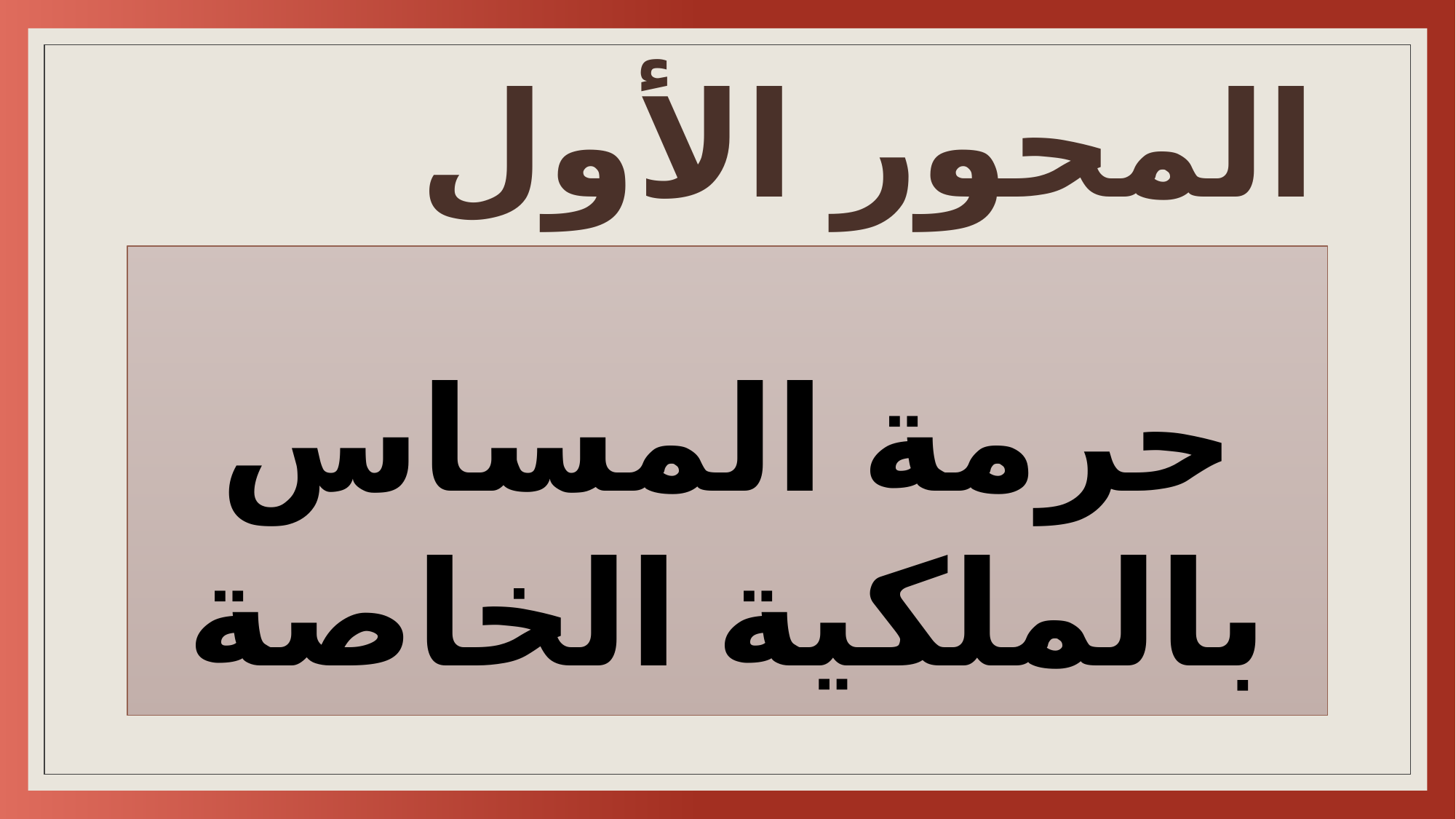

# المحور الأول

حرمة المساس بالملكية الخاصة